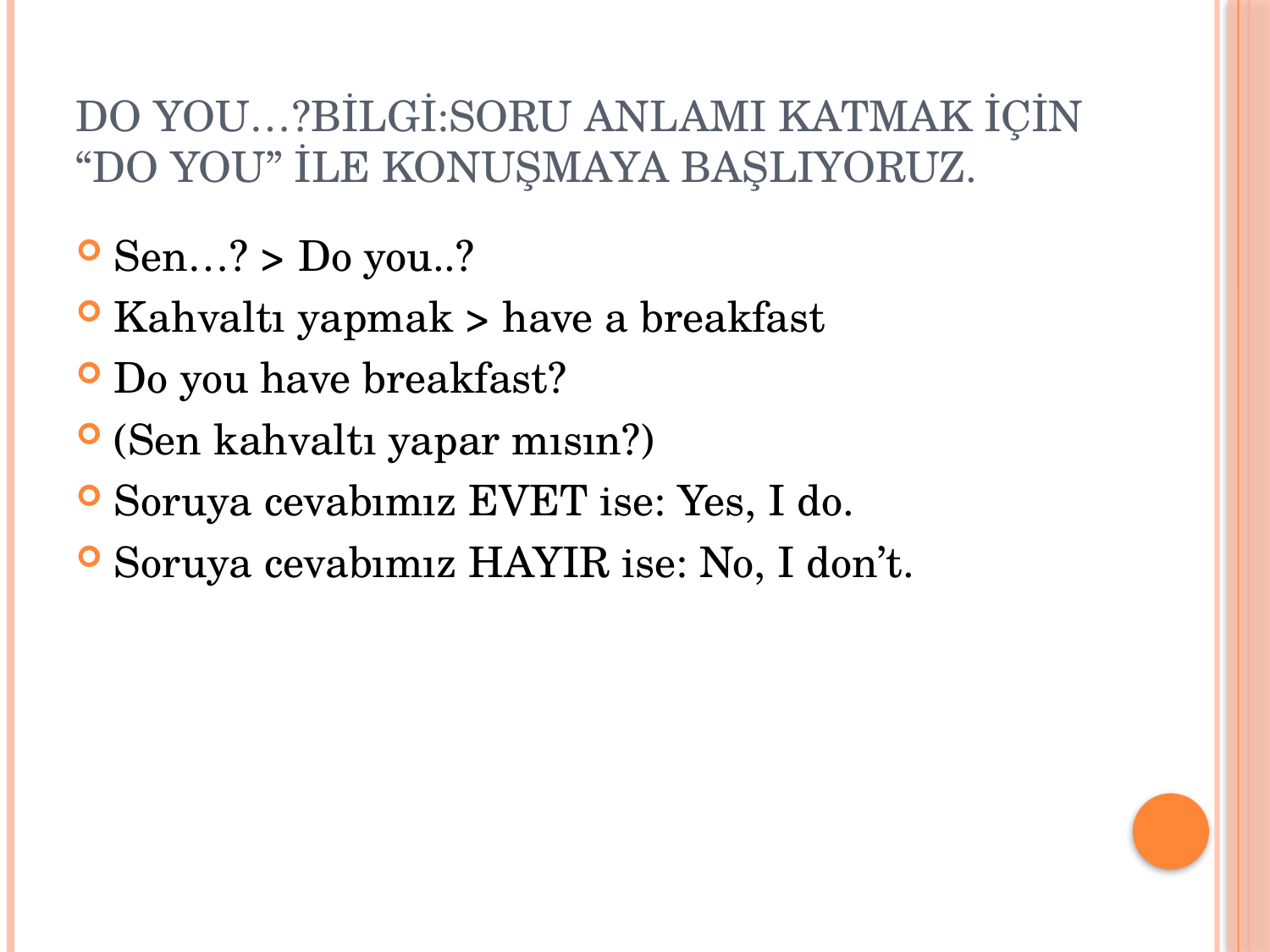

# DO YOU…?Bilgi:Soru anlamı katmak için “Do you” ile konuşmaya başlıyoruz.
Sen…? > Do you..?
Kahvaltı yapmak > have a breakfast
Do you have breakfast?
(Sen kahvaltı yapar mısın?)
Soruya cevabımız EVET ise: Yes, I do.
Soruya cevabımız HAYIR ise: No, I don’t.